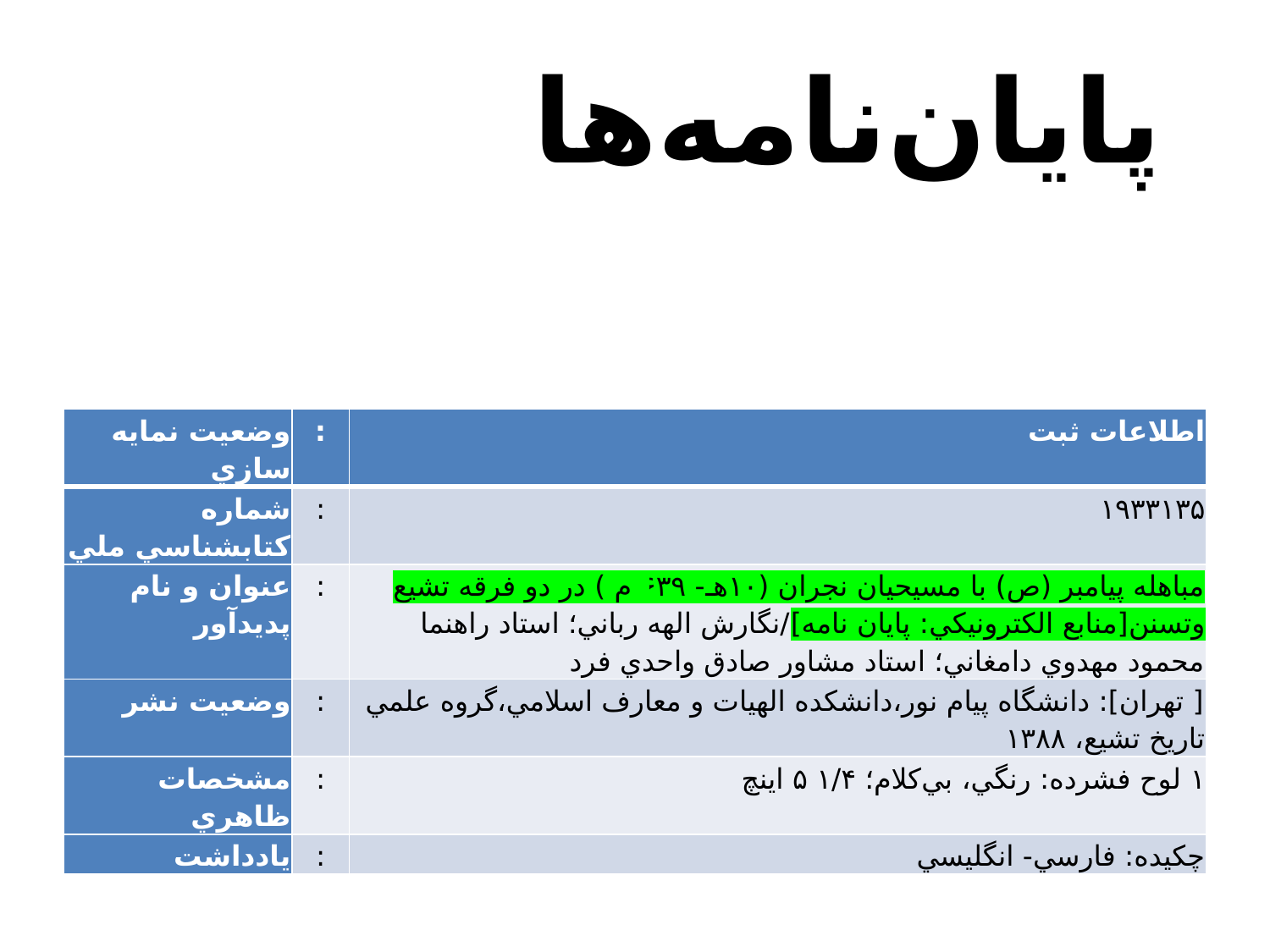

پايان‌نامه‌ها

| ‏وضعيت نمايه سازي | : | اطلاعات ثبت |
| --- | --- | --- |
| ‏شماره کتابشناسي ملي | : | ۱۹۳۳۱۳۵ |
| ‏عنوان و نام پديدآور | : | مباهله پيامبر (ص) با مسيحيان نجران (۱۰هـ- ۶۳۹ م ) در دو فرقه تشيع وتسنن‌[منابع الکترونيکي: پايان نامه]/نگارش الهه رباني؛ استاد راهنما محمود مهدوي دامغاني؛ استاد مشاور صادق واحدي فرد |
| ‏وضعيت نشر | : | [ تهران]: دانشگاه پيام نور،دانشکده الهيات و معارف اسلامي،گروه علمي تاريخ تشيع، ۱۳۸۸ |
| ‏مشخصات ظاهري | : | ۱ لوح فشرده: رنگي، بي‌کلام؛ ‏‫۴‏/‏۱ ۵ اينچ |
| ‏يادداشت | : | چکيده: فارسي- انگليسي |